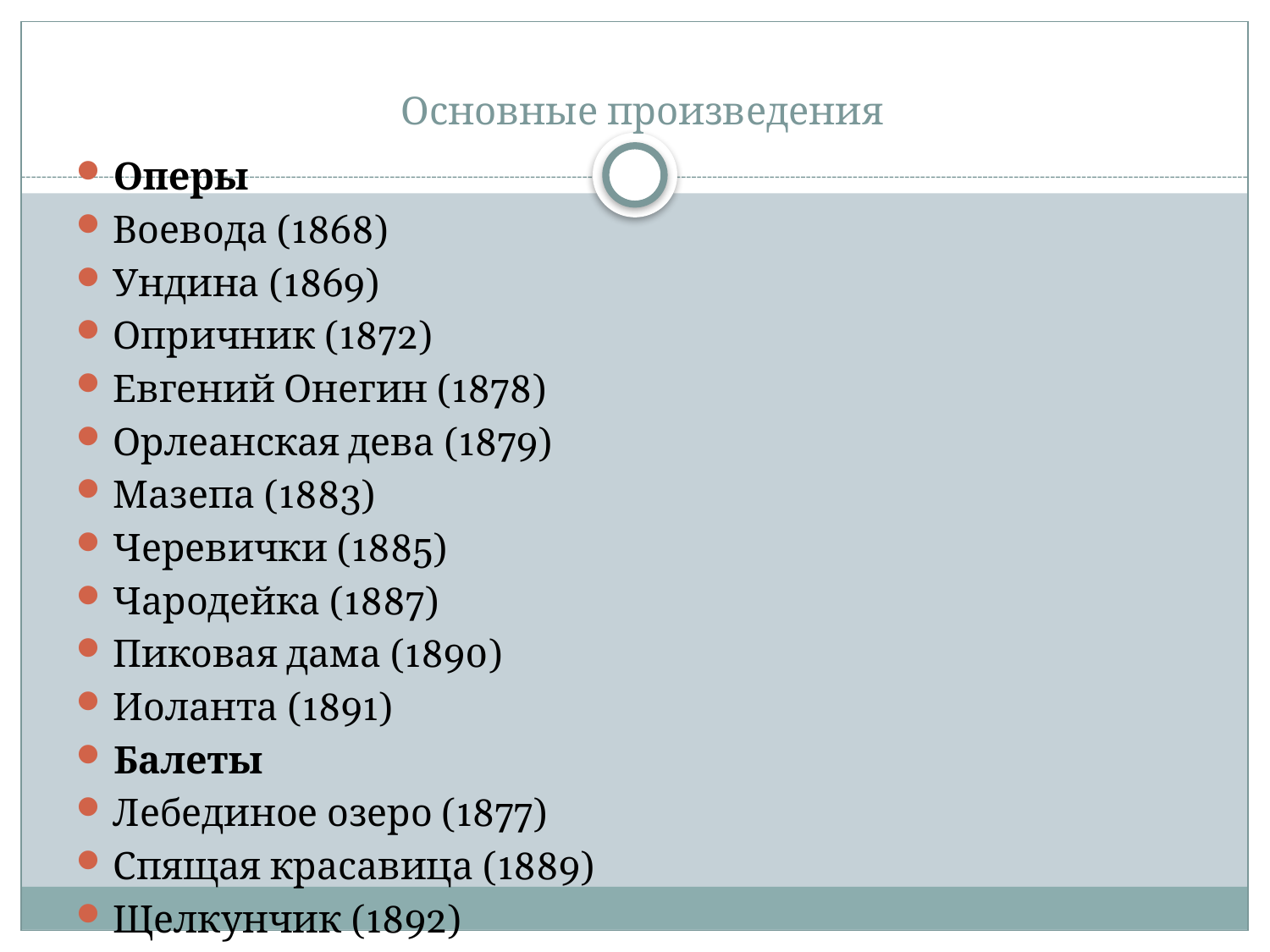

# Основные произведения
Оперы
Воевода (1868)
Ундина (1869)
Опричник (1872)
Евгений Онегин (1878)
Орлеанская дева (1879)
Мазепа (1883)
Черевички (1885)
Чародейка (1887)
Пиковая дама (1890)
Иоланта (1891)
Балеты
Лебединое озеро (1877)
Спящая красавица (1889)
Щелкунчик (1892)